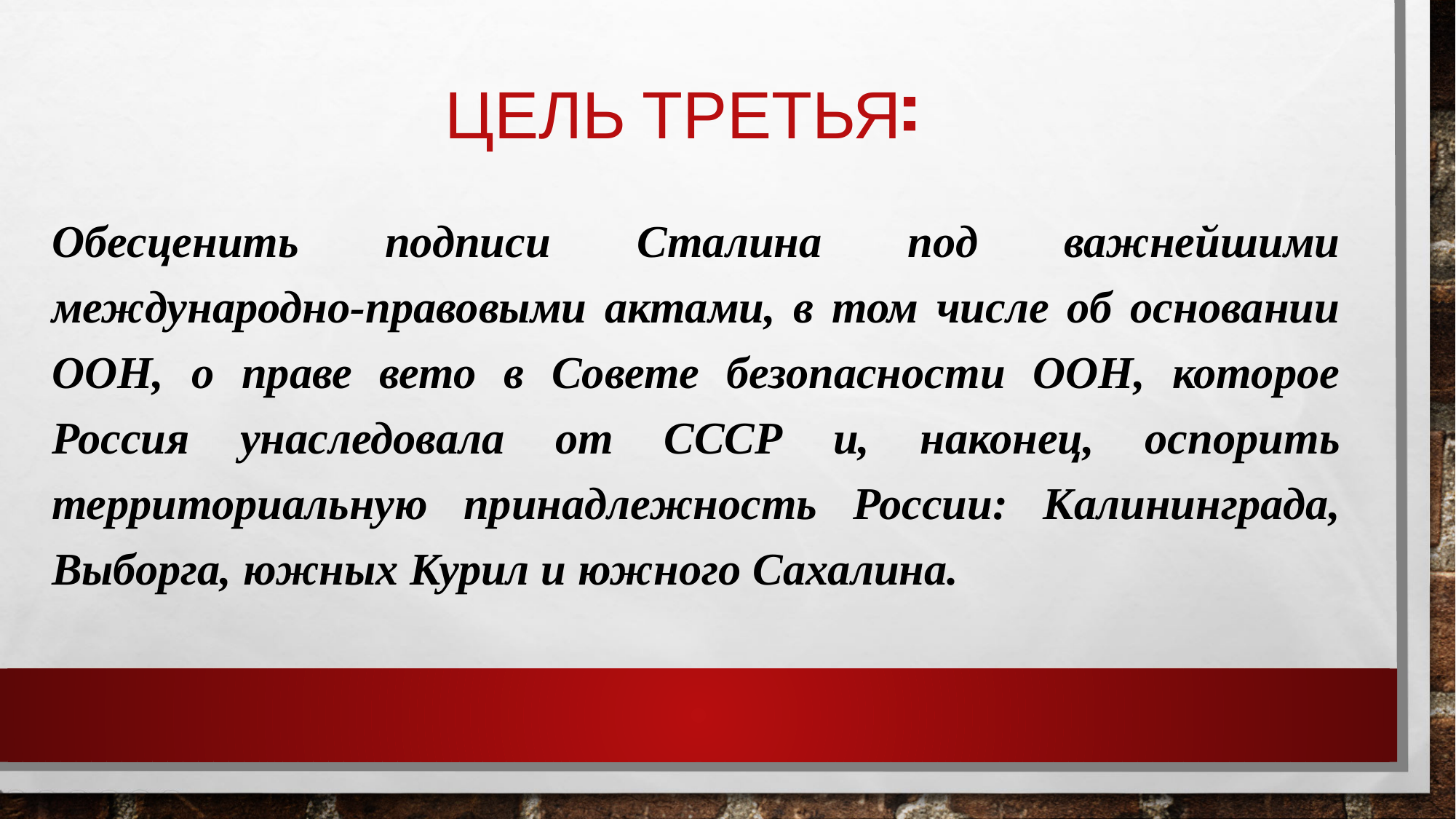

# ЦЕЛЬ ТРЕТЬЯ:
Обесценить подписи Сталина под важнейшими международно-правовыми актами, в том числе об основании ООН, о праве вето в Совете безопасности ООН, которое Россия унаследовала от СССР и, наконец, оспорить территориальную принадлежность России: Калининграда, Выборга, южных Курил и южного Сахалина.